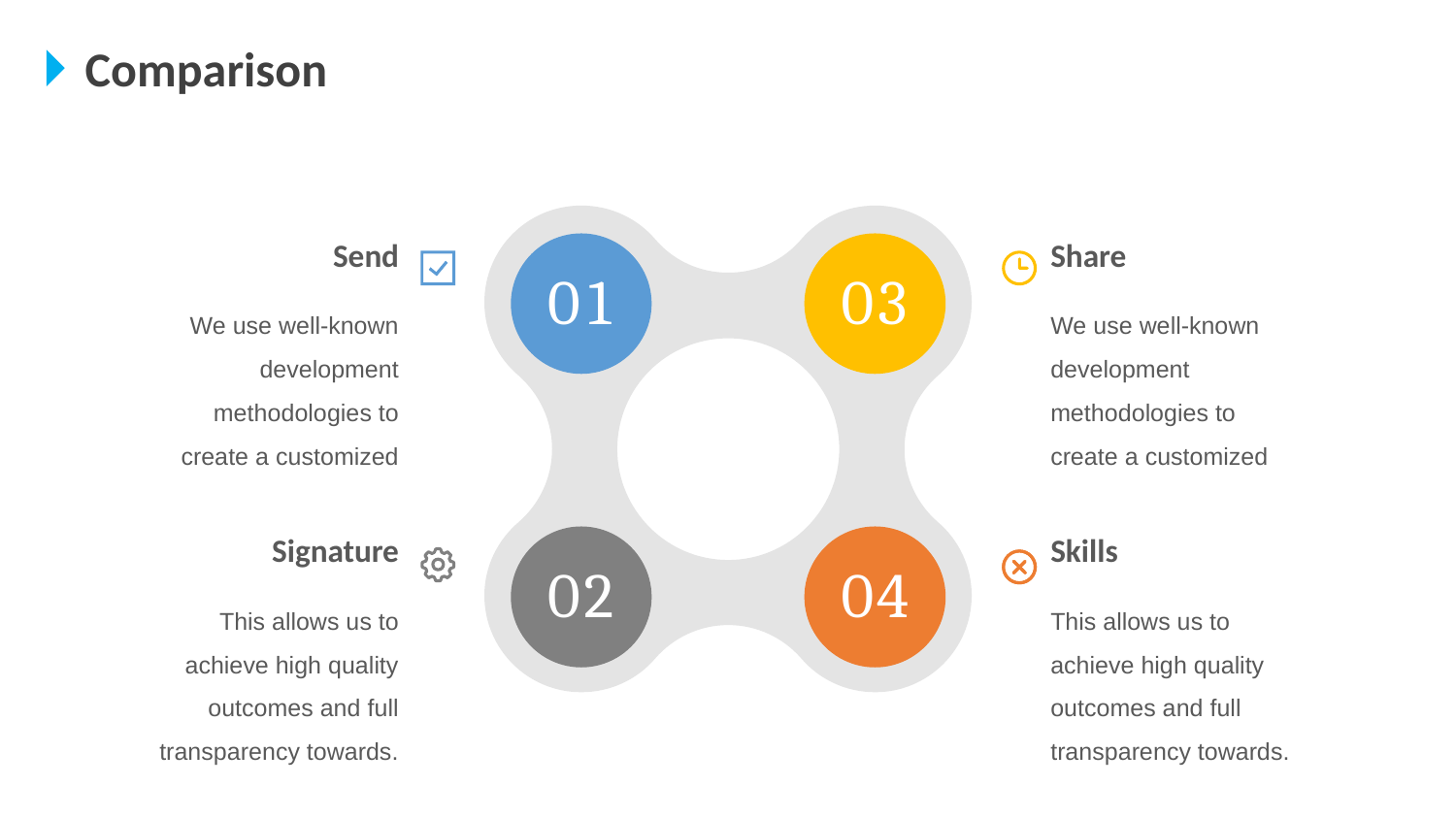

Comparison

Send
Share
01
03

We use well-known development methodologies to create a customized
We use well-known development methodologies to create a customized
Signature
Skills
02
04

This allows us to achieve high quality outcomes and full transparency towards.
This allows us to achieve high quality outcomes and full transparency towards.